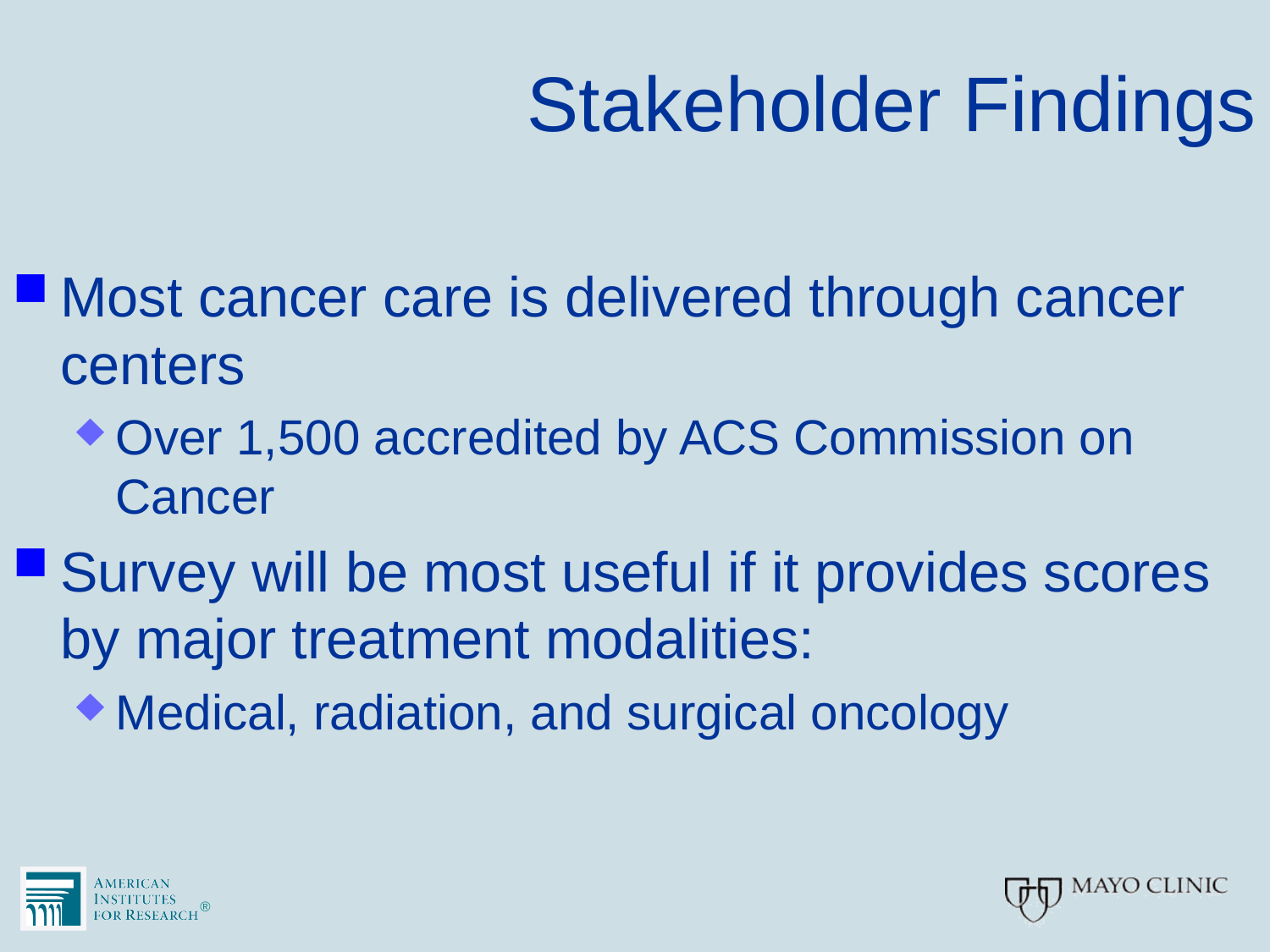

# Stakeholder Findings
Most cancer care is delivered through cancer centers
Over 1,500 accredited by ACS Commission on Cancer
Survey will be most useful if it provides scores by major treatment modalities:
Medical, radiation, and surgical oncology